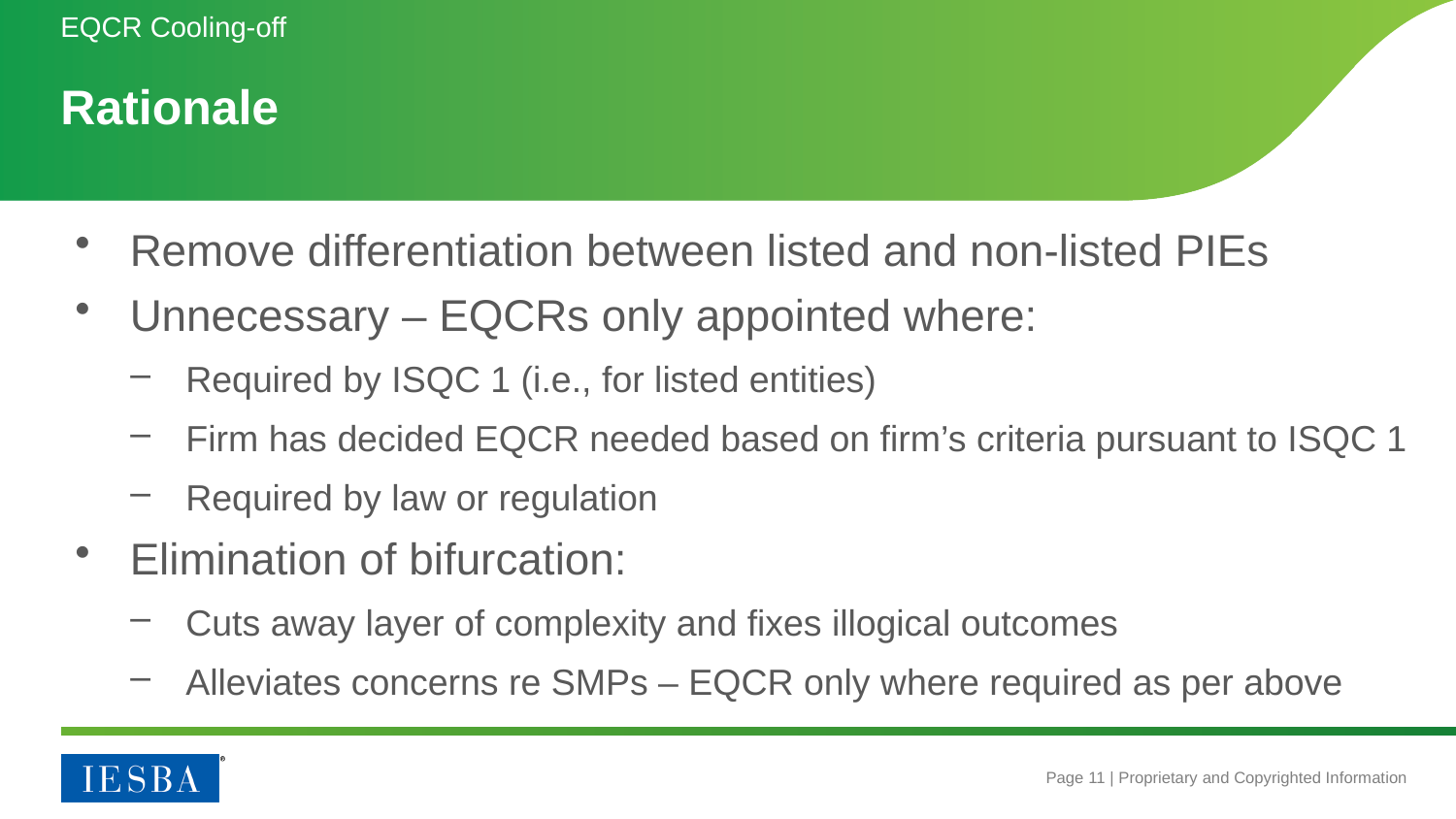

EQCR Cooling-off

# Rationale
Remove differentiation between listed and non-listed PIEs
Unnecessary – EQCRs only appointed where:
Required by ISQC 1 (i.e., for listed entities)
Firm has decided EQCR needed based on firm’s criteria pursuant to ISQC 1
Required by law or regulation
Elimination of bifurcation:
Cuts away layer of complexity and fixes illogical outcomes
Alleviates concerns re SMPs – EQCR only where required as per above